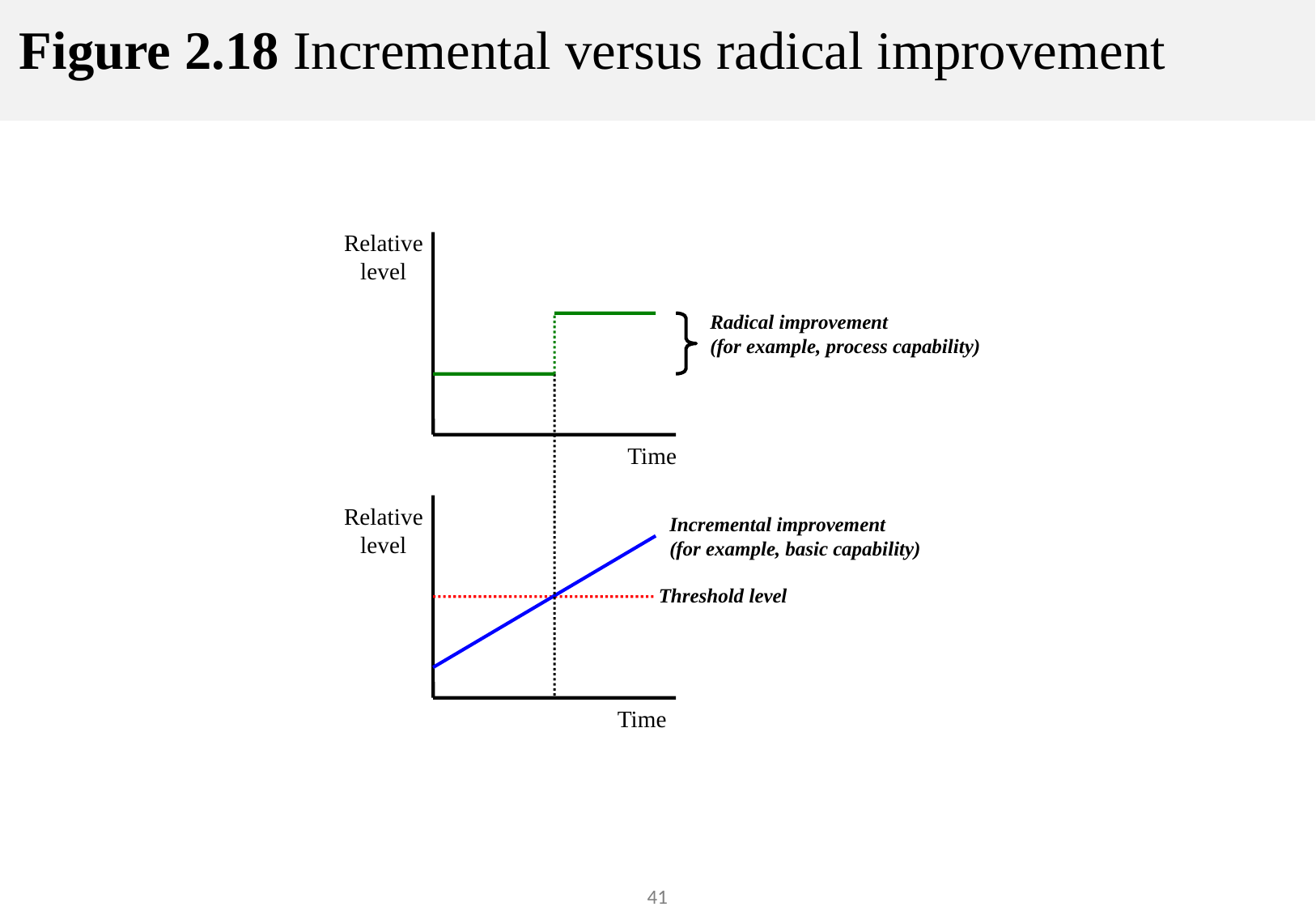

# Figure 2.18 Incremental versus radical improvement
Relative
level

Radical improvement
(for example, process capability)

Time
Relative
level

Incremental improvement
(for example, basic capability)

Threshold level

Time